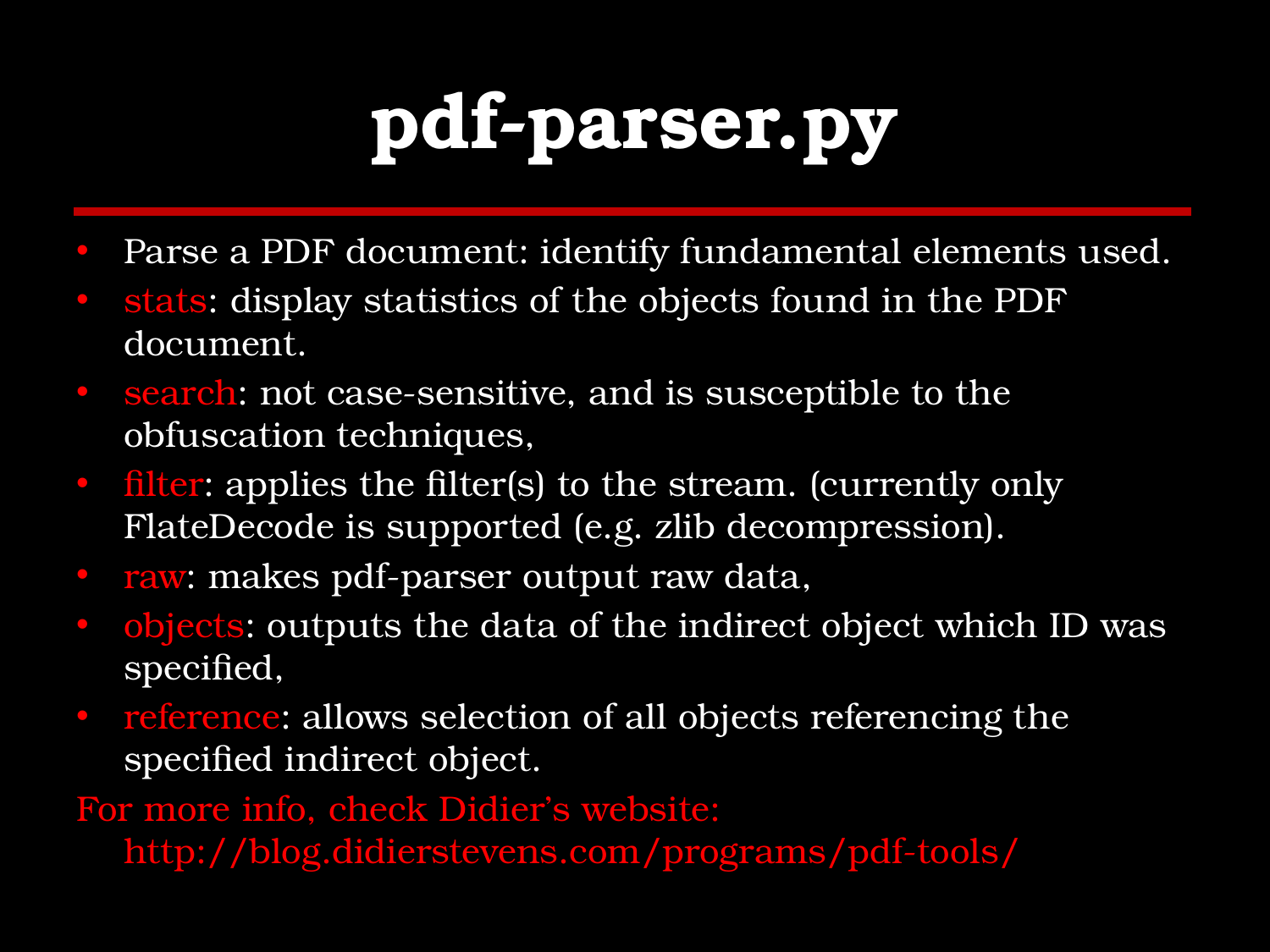

# pdf-parser.py
Parse a PDF document: identify fundamental elements used.
stats: display statistics of the objects found in the PDF document.
search: not case-sensitive, and is susceptible to the obfuscation techniques,
filter: applies the filter(s) to the stream. (currently only FlateDecode is supported (e.g. zlib decompression).
raw: makes pdf-parser output raw data,
objects: outputs the data of the indirect object which ID was specified,
reference: allows selection of all objects referencing the specified indirect object.
For more info, check Didier’s website: http://blog.didierstevens.com/programs/pdf-tools/